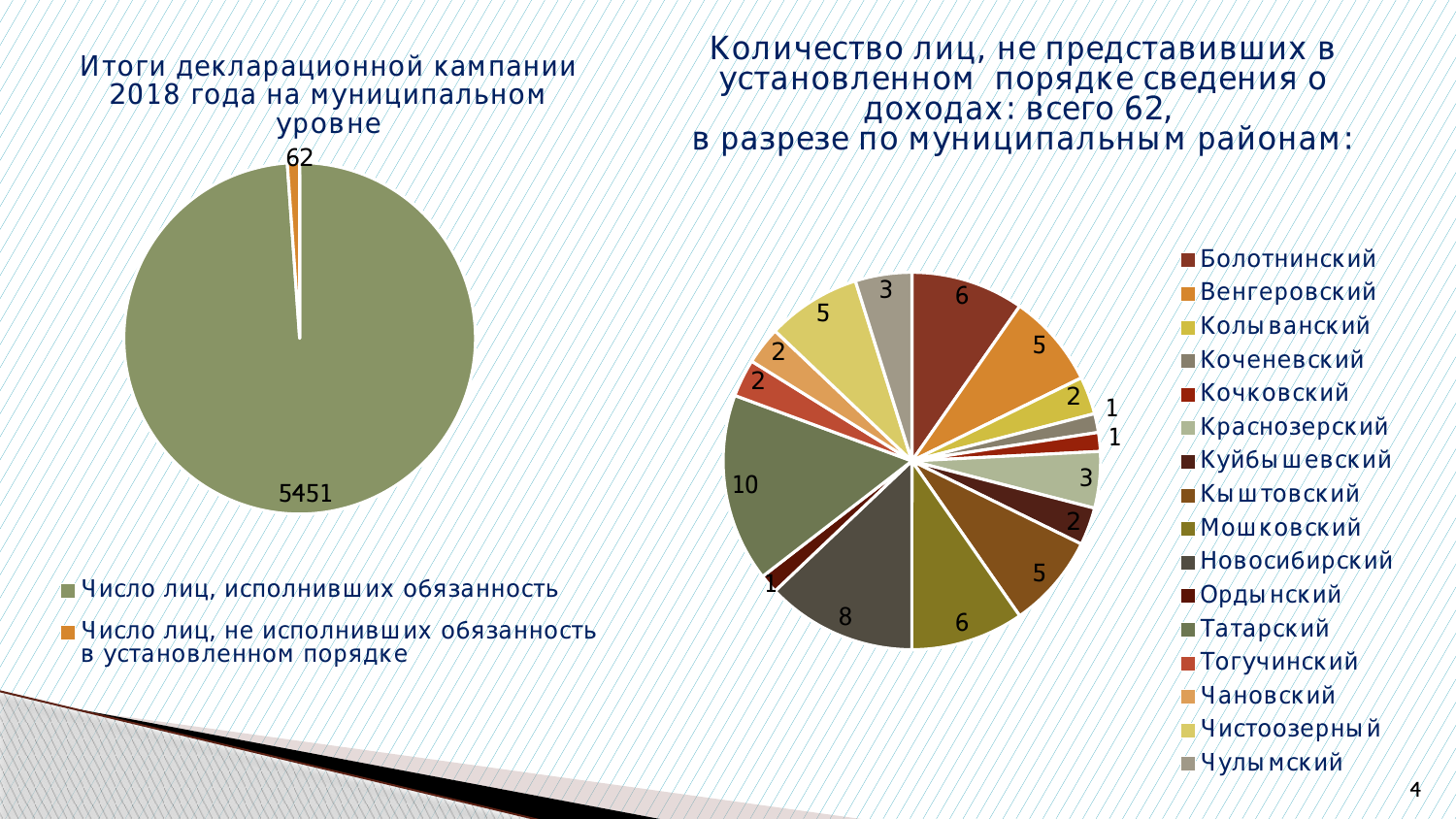

### Chart: Количество лиц, не представивших в установленном  порядке сведения о доходах: всего 62,
в разрезе по муниципальным районам:

| Category | Количество лиц, не представивших в установлнном  порядке сведений о доходах |
|---|---|
| Болотнинский  | 6.0 |
| Венгеровский  | 5.0 |
| Колыванский  | 2.0 |
| Коченевский  | 1.0 |
| Кочковский  | 1.0 |
| Краснозерский  | 3.0 |
| Куйбышевский  | 2.0 |
| Кыштовский  | 5.0 |
| Мошковский  | 6.0 |
| Новосибирский  | 8.0 |
| Ордынский  | 1.0 |
| Татарский  | 10.0 |
| Тогучинский  | 2.0 |
| Чановский  | 2.0 |
| Чистоозерный  | 5.0 |
| Чулымский  | 3.0 |

### Chart: Итоги декларационной кампании 2018 года на муниципальном уровне

| Category | Продажи |
|---|---|
| Число лиц, исполнивших обязанность | 5451.0 |
| Число лиц, не исполнивших обязанность в установленном порядке | 62.0 |
4